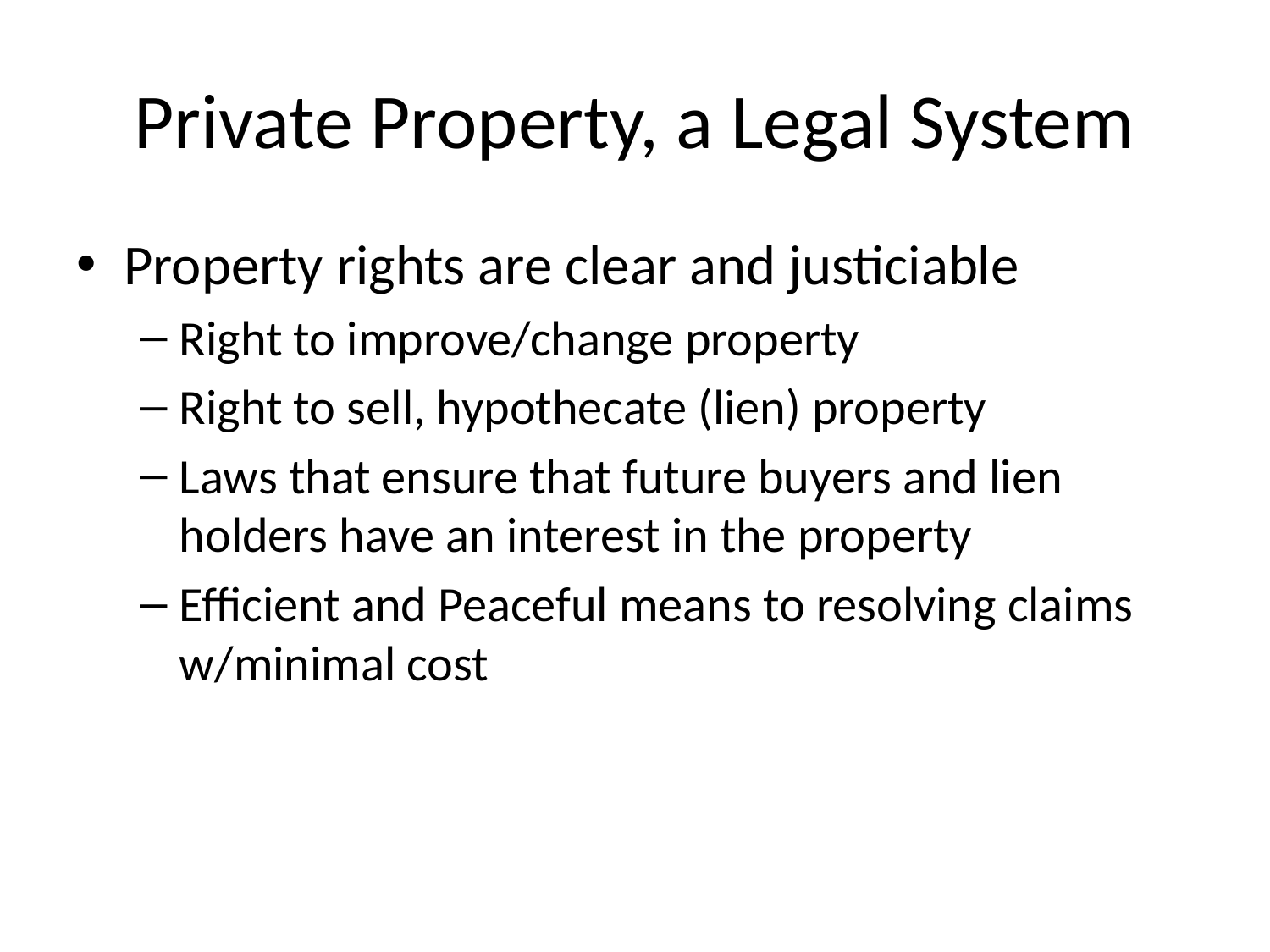

# Private Property, a Legal System
Property rights are clear and justiciable
Right to improve/change property
Right to sell, hypothecate (lien) property
Laws that ensure that future buyers and lien holders have an interest in the property
Efficient and Peaceful means to resolving claims w/minimal cost